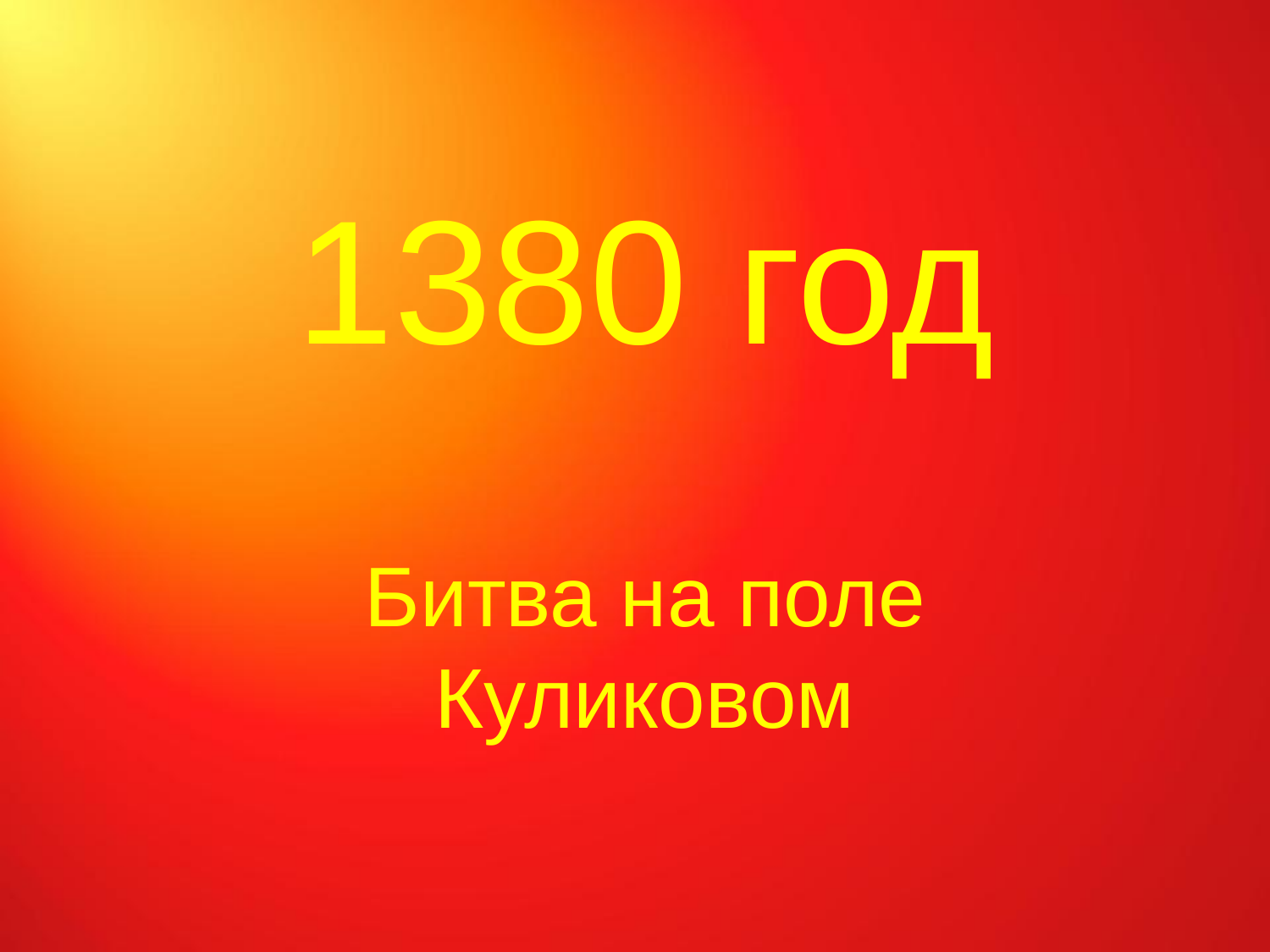

# 1380 год
Битва на поле Куликовом